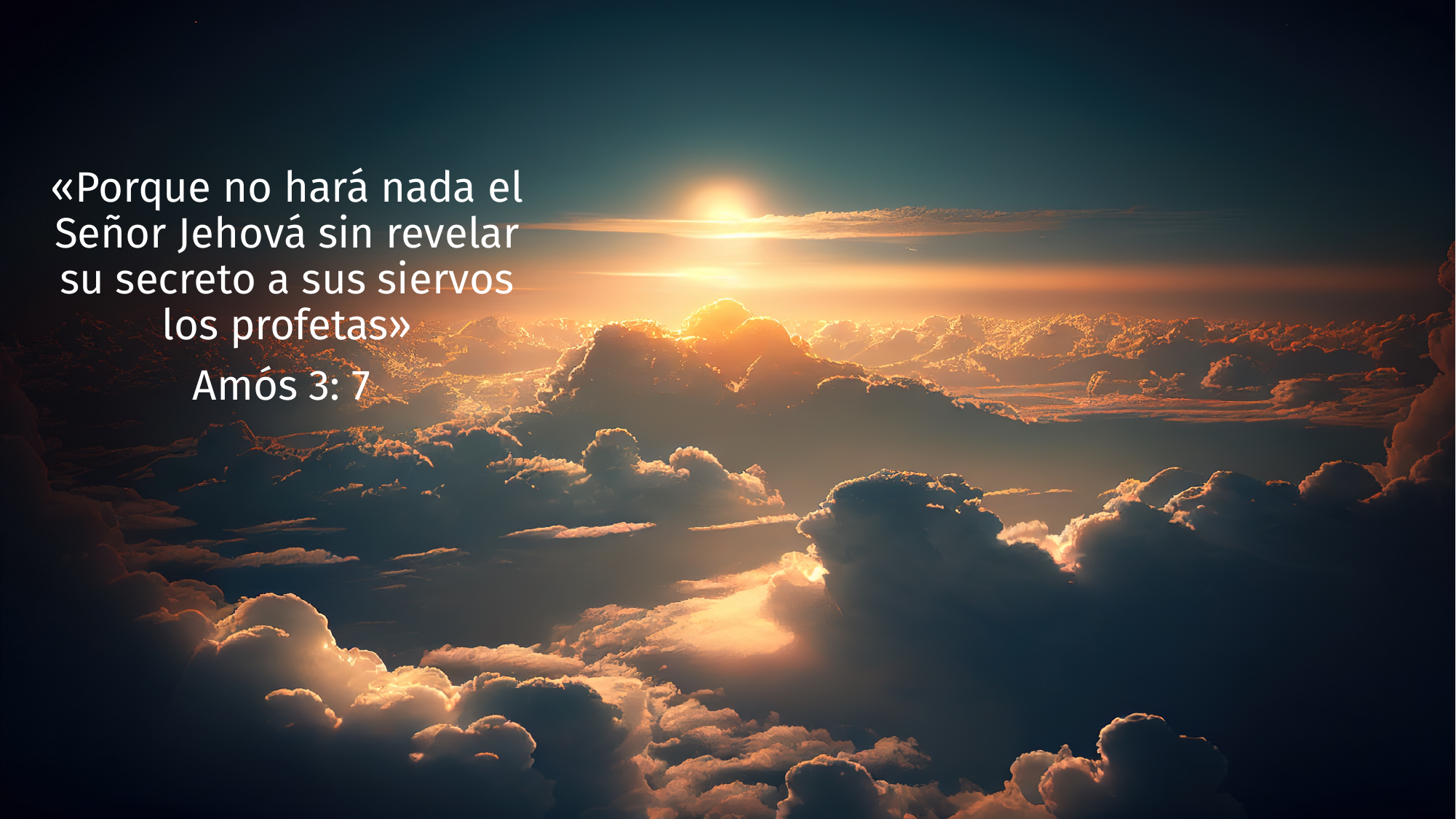

«Porque no hará nada el Señor Jehová sin revelar su secreto a sus siervos los profetas»
Amós 3: 7